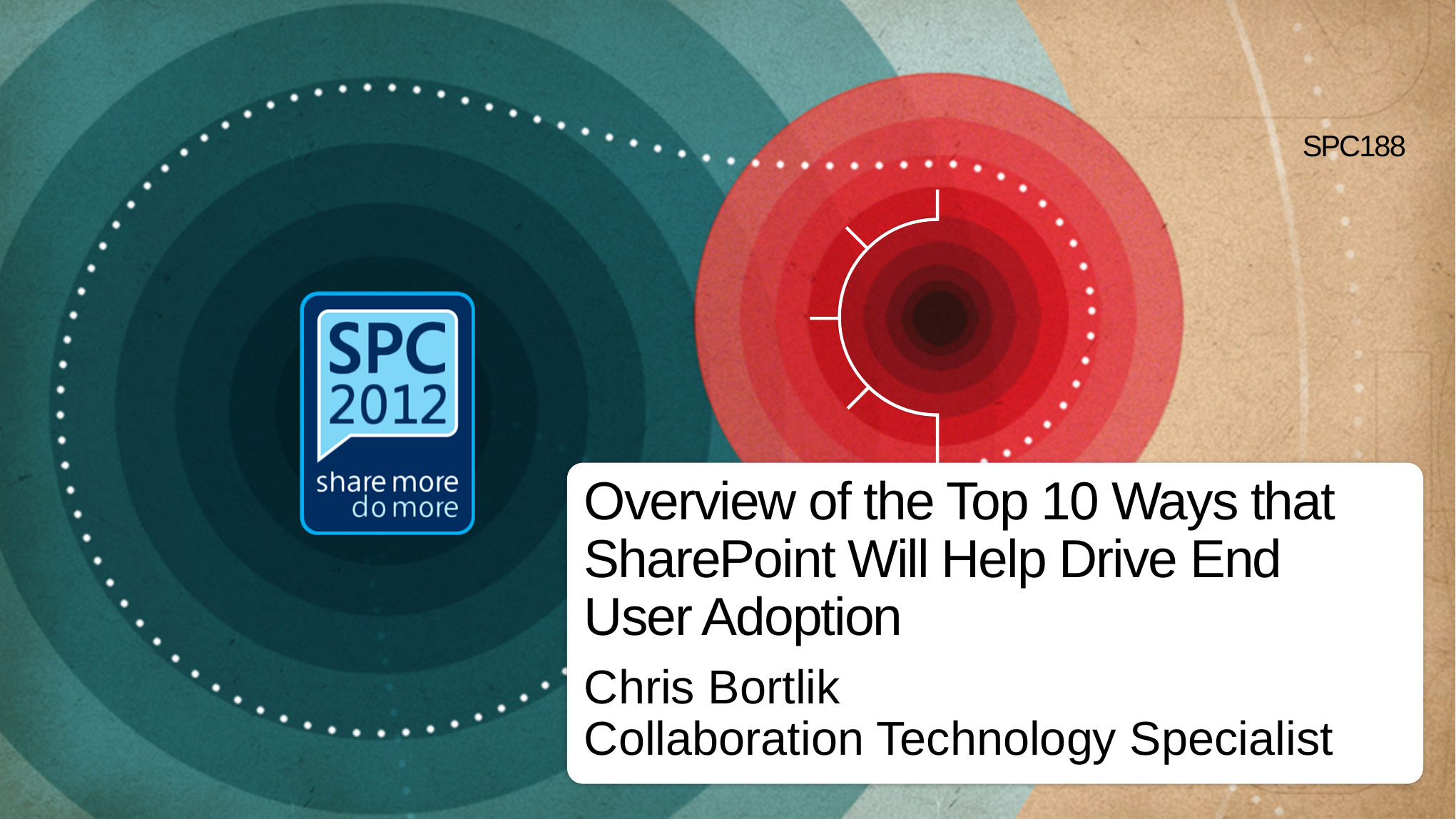

SPC188
# Overview of the Top 10 Ways that SharePoint Will Help Drive End User Adoption
Chris Bortlik
Collaboration Technology Specialist